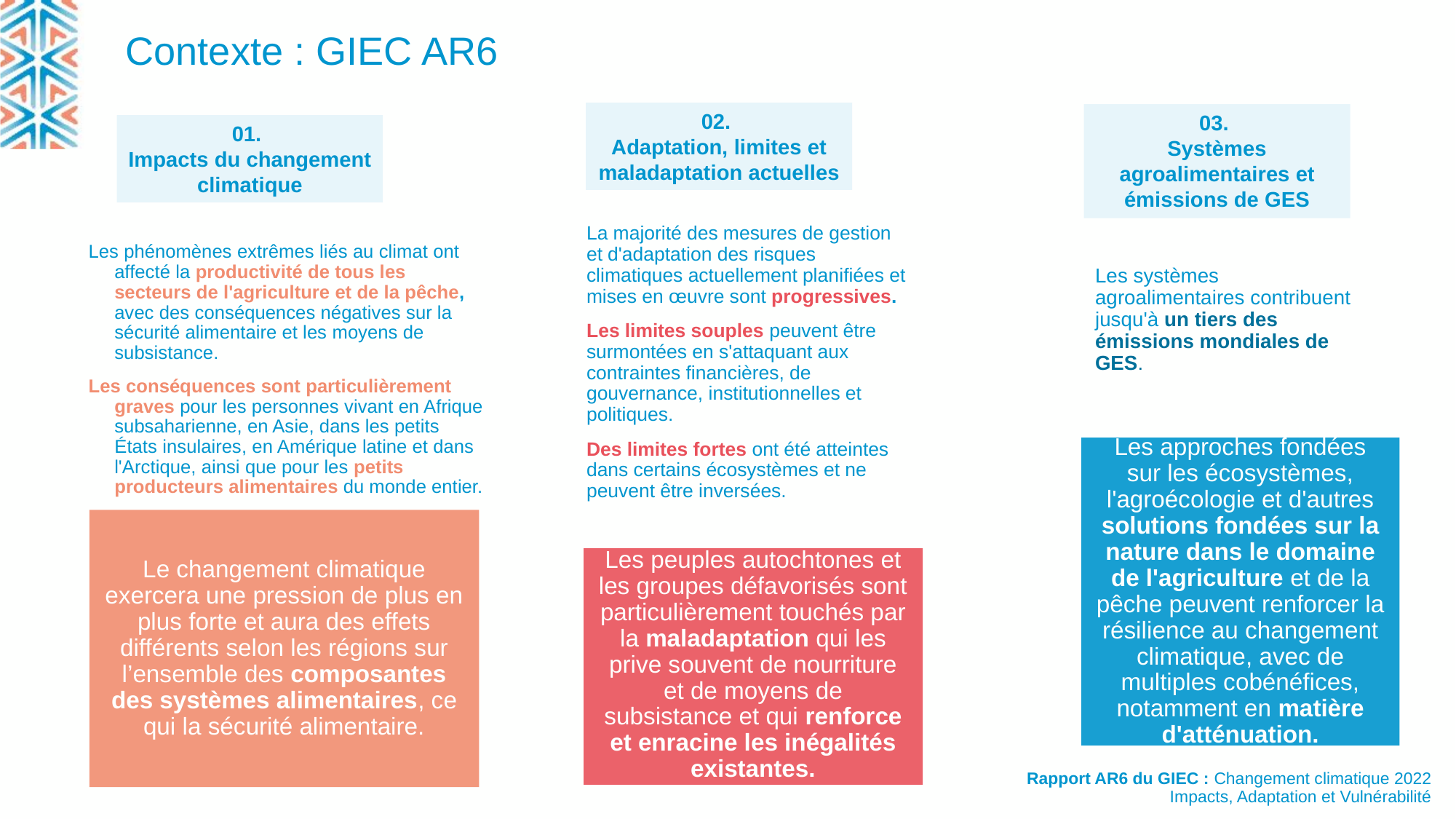

# Contexte : GIEC AR6
02.
Adaptation, limites et maladaptation actuelles
03.
Systèmes agroalimentaires et émissions de GES
01.
Impacts du changement climatique
La majorité des mesures de gestion et d'adaptation des risques climatiques actuellement planifiées et mises en œuvre sont progressives.
Les limites souples peuvent être surmontées en s'attaquant aux contraintes financières, de gouvernance, institutionnelles et politiques.
Des limites fortes ont été atteintes dans certains écosystèmes et ne peuvent être inversées.

Les phénomènes extrêmes liés au climat ont affecté la productivité de tous les secteurs de l'agriculture et de la pêche, avec des conséquences négatives sur la sécurité alimentaire et les moyens de subsistance.
Les conséquences sont particulièrement graves pour les personnes vivant en Afrique subsaharienne, en Asie, dans les petits États insulaires, en Amérique latine et dans l'Arctique, ainsi que pour les petits producteurs alimentaires du monde entier.

Les systèmes agroalimentaires contribuent jusqu'à un tiers des émissions mondiales de GES.

Les approches fondées sur les écosystèmes, l'agroécologie et d'autres solutions fondées sur la nature dans le domaine de l'agriculture et de la pêche peuvent renforcer la résilience au changement climatique, avec de multiples cobénéfices, notamment en matière d'atténuation.
Le changement climatique exercera une pression de plus en plus forte et aura des effets différents selon les régions sur l’ensemble des composantes des systèmes alimentaires, ce qui la sécurité alimentaire.

Les peuples autochtones et les groupes défavorisés sont particulièrement touchés par la maladaptation qui les prive souvent de nourriture et de moyens de subsistance et qui renforce et enracine les inégalités existantes.
Rapport AR6 du GIEC : Changement climatique 2022 Impacts, Adaptation et Vulnérabilité